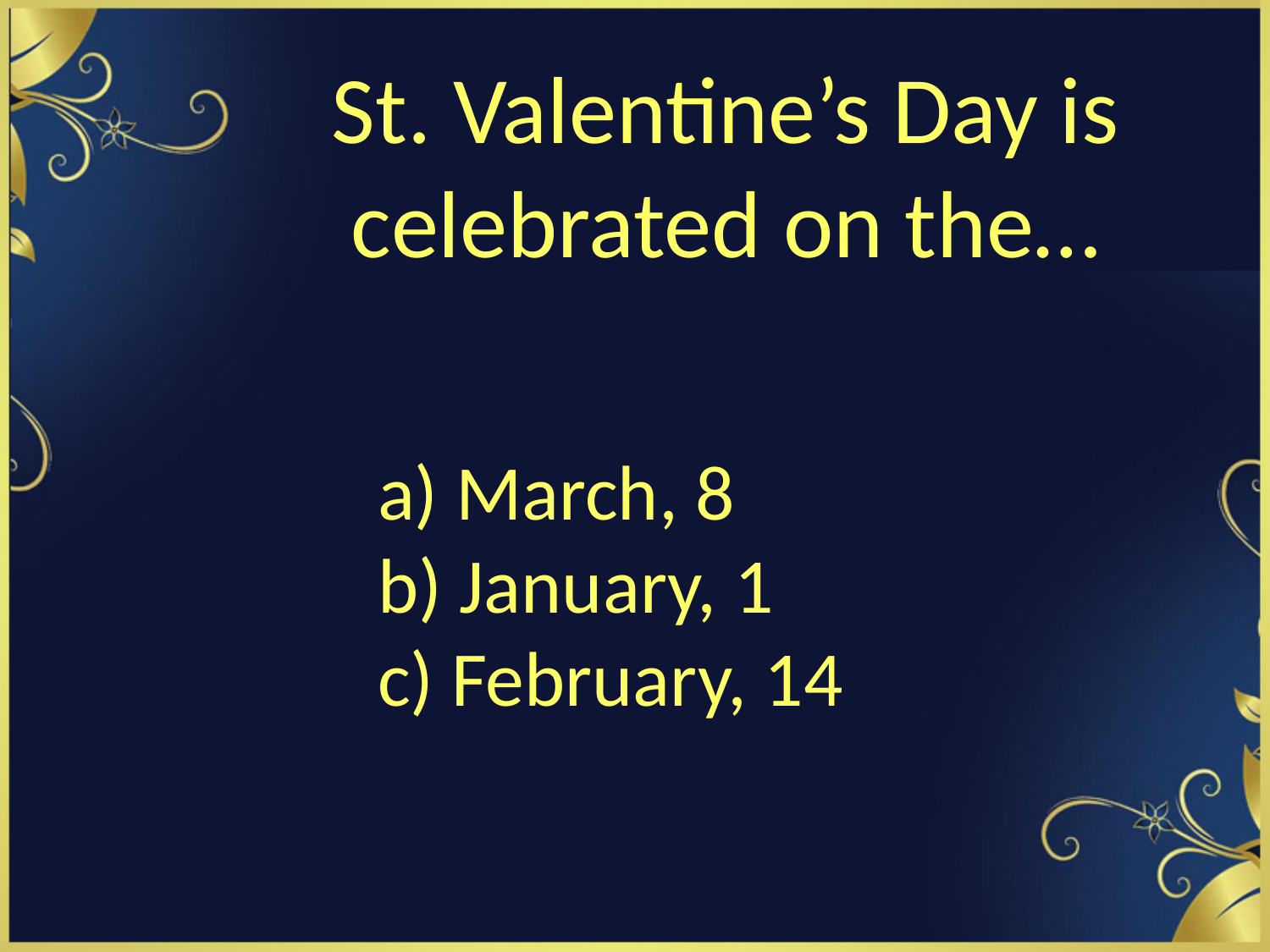

# St. Valentine’s Day is celebrated on the…
a) March, 8
b) January, 1
c) February, 14